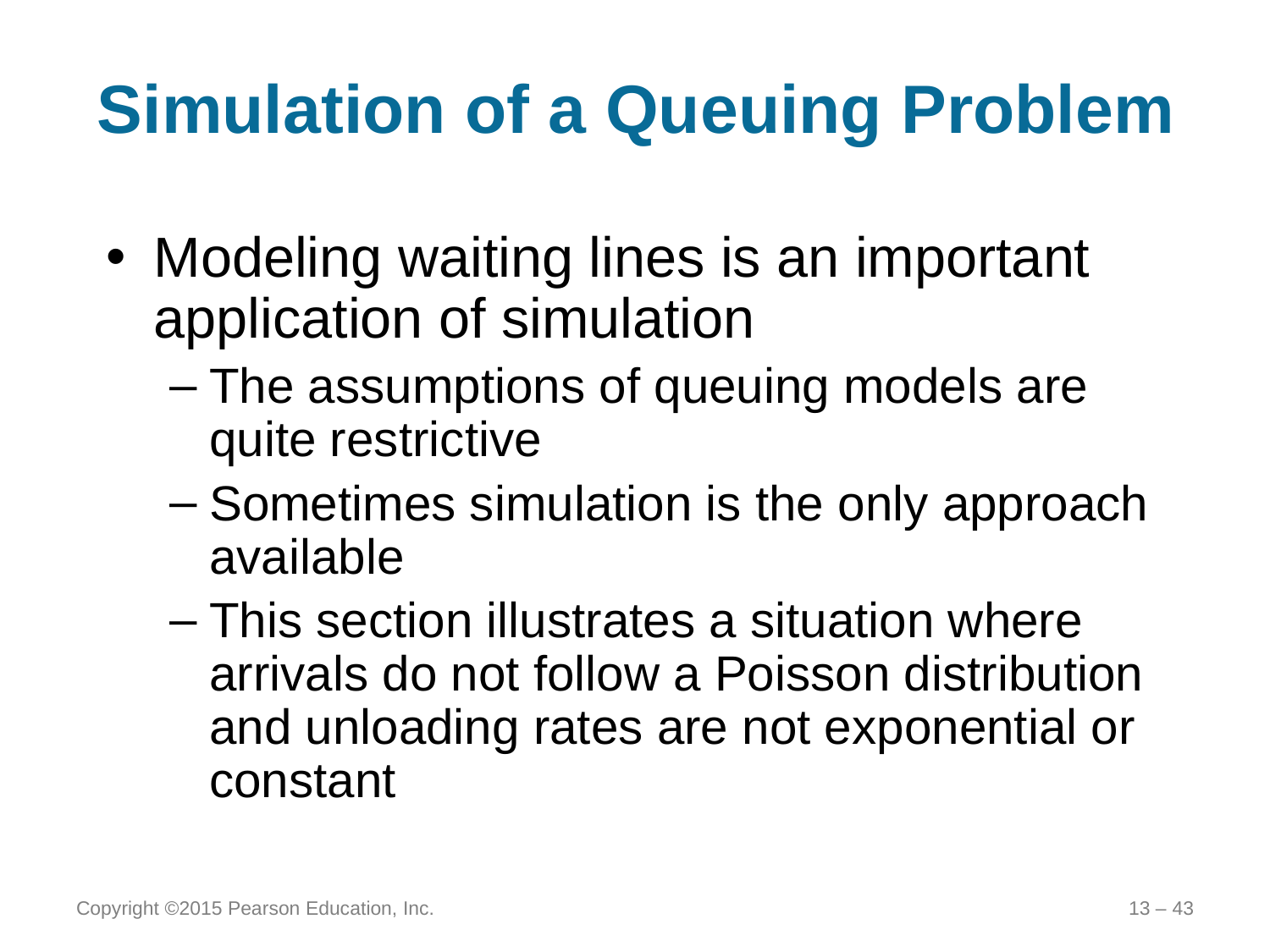

# Simulation of a Queuing Problem
Modeling waiting lines is an important application of simulation
The assumptions of queuing models are quite restrictive
Sometimes simulation is the only approach available
This section illustrates a situation where arrivals do not follow a Poisson distribution and unloading rates are not exponential or constant
Copyright ©2015 Pearson Education, Inc.
13 – 43